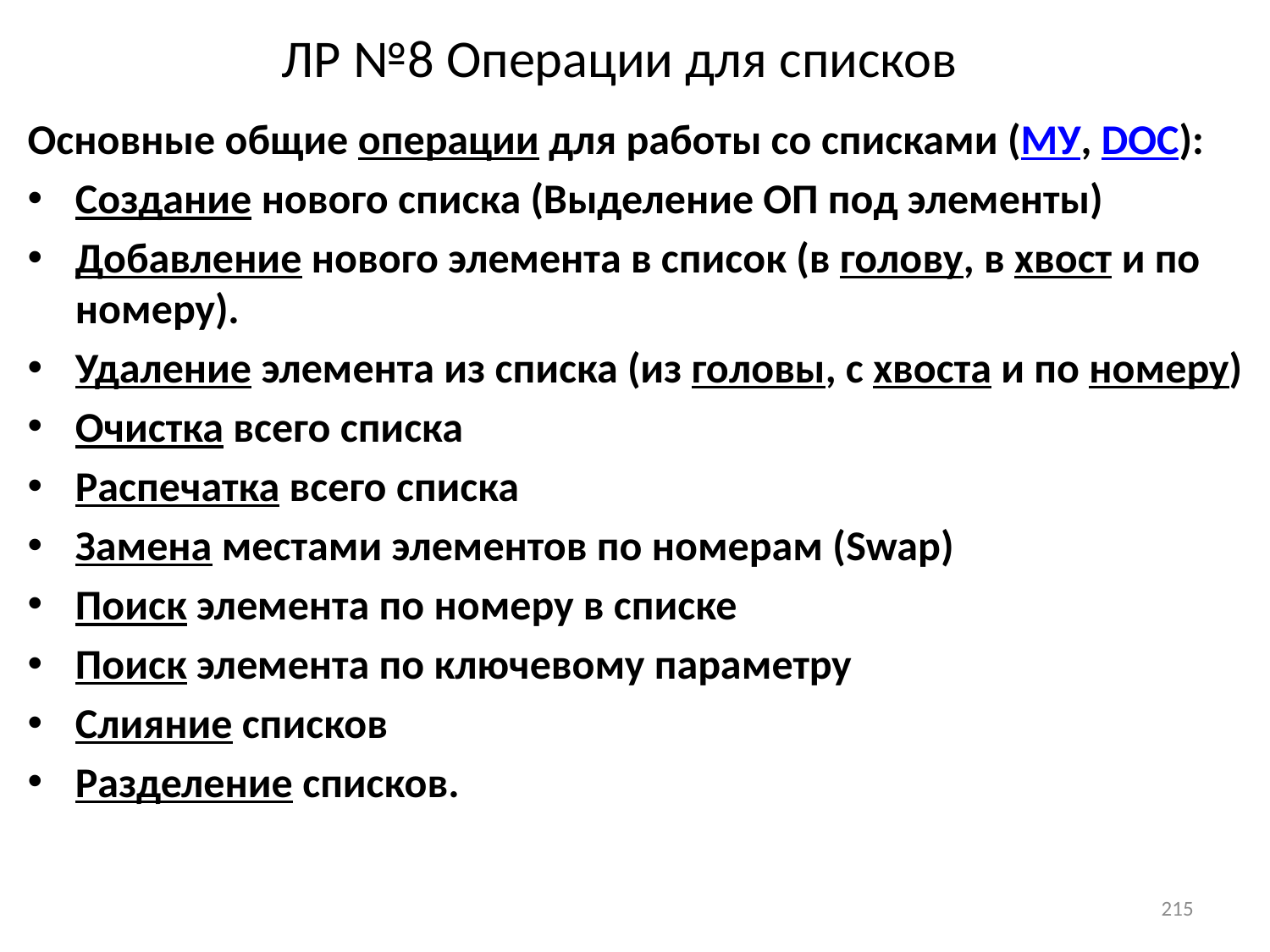

# ЛР №8 Операции для списков
Основные общие операции для работы со списками (МУ, DOC):
Создание нового списка (Выделение ОП под элементы)
Добавление нового элемента в список (в голову, в хвост и по номеру).
Удаление элемента из списка (из головы, с хвоста и по номеру)
Очистка всего списка
Распечатка всего списка
Замена местами элементов по номерам (Swap)
Поиск элемента по номеру в списке
Поиск элемента по ключевому параметру
Слияние списков
Разделение списков.

215